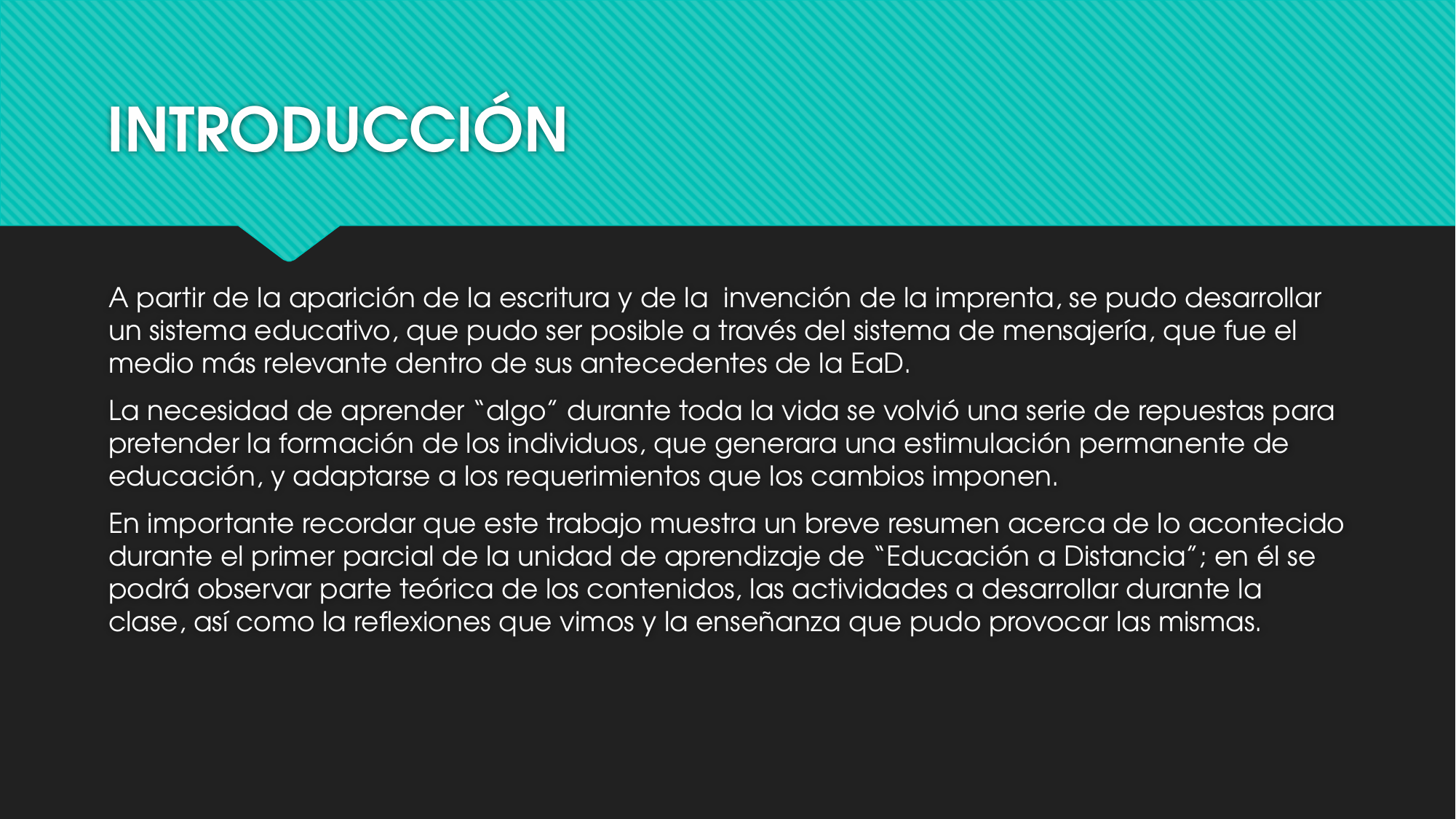

# INTRODUCCIÓN
A partir de la aparición de la escritura y de la  invención de la imprenta, se pudo desarrollar un sistema educativo, que pudo ser posible a través del sistema de mensajería, que fue el medio más relevante dentro de sus antecedentes de la EaD.
La necesidad de aprender “algo” durante toda la vida se volvió una serie de repuestas para pretender la formación de los individuos, que generara una estimulación permanente de educación, y adaptarse a los requerimientos que los cambios imponen.
En importante recordar que este trabajo muestra un breve resumen acerca de lo acontecido durante el primer parcial de la unidad de aprendizaje de “Educación a Distancia”; en él se podrá observar parte teórica de los contenidos, las actividades a desarrollar durante la clase, así como la reflexiones que vimos y la enseñanza que pudo provocar las mismas.